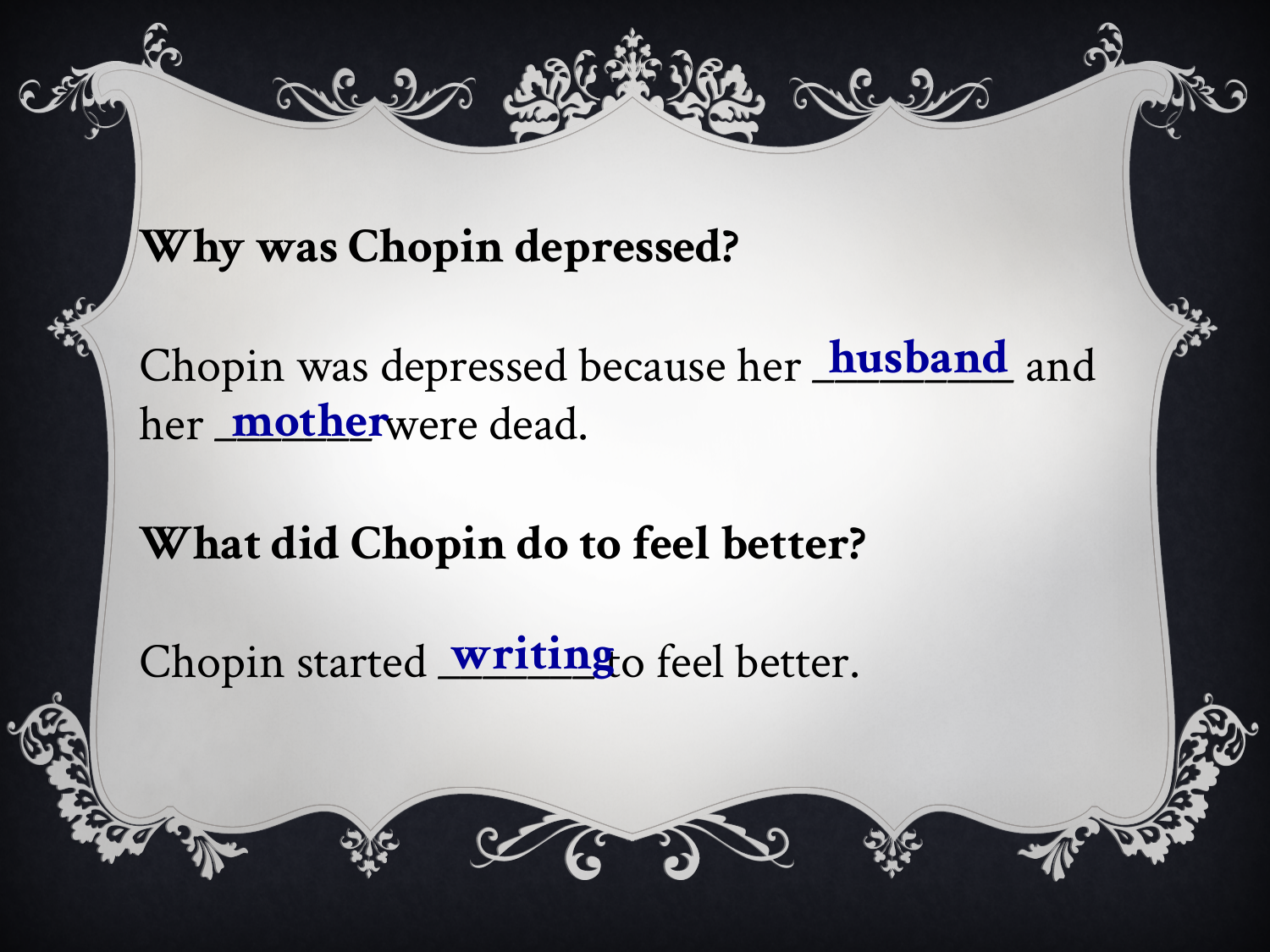

Why was Chopin depressed?

Chopin was depressed because her _________ and her _______ were dead.

What did Chopin do to feel better?

Chopin started _______ to feel better.

husband
mother
writing